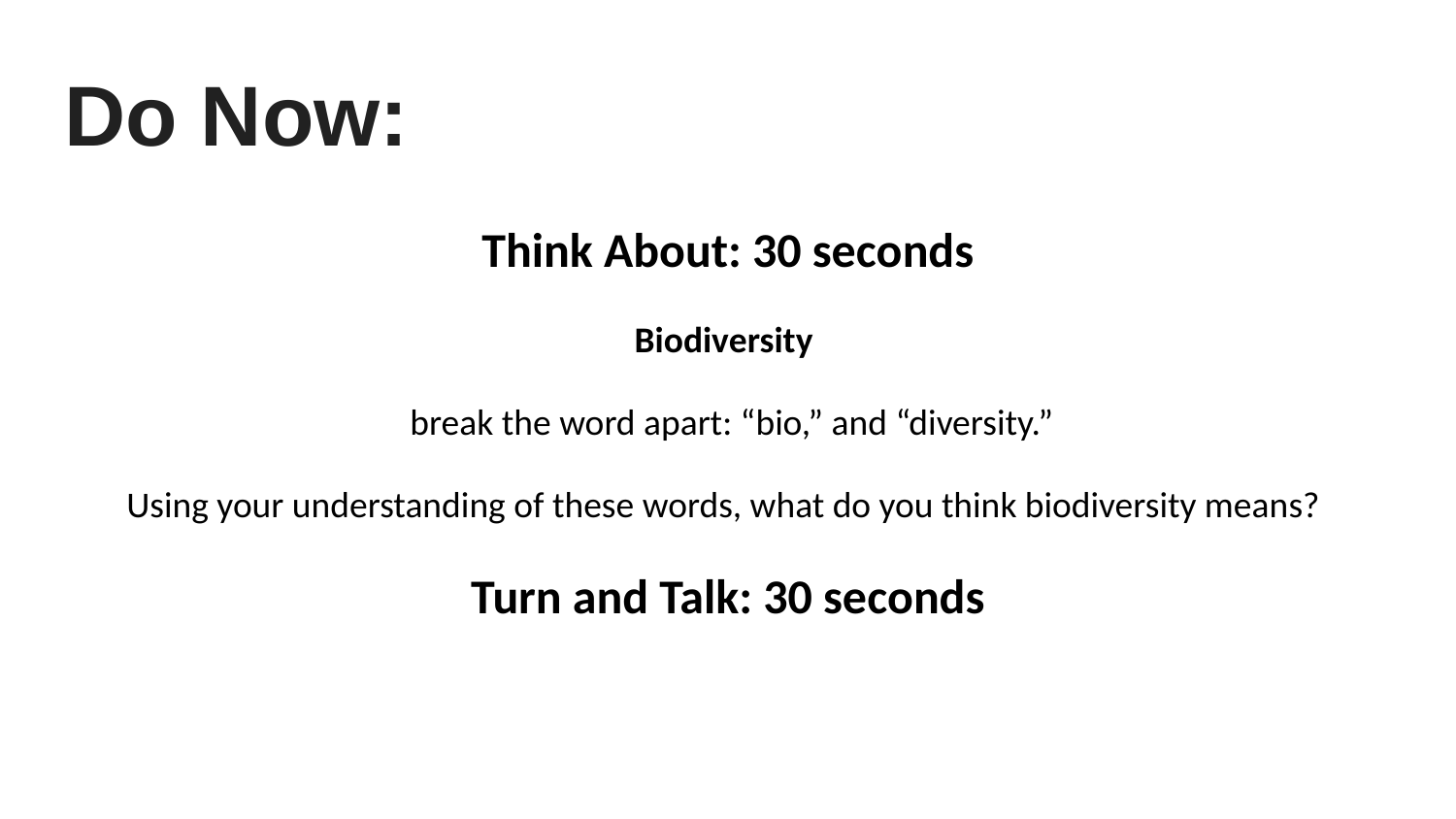

# Do Now:
Think About: 30 seconds
Biodiversity
 break the word apart: “bio,” and “diversity.”
Using your understanding of these words, what do you think biodiversity means?
Turn and Talk: 30 seconds